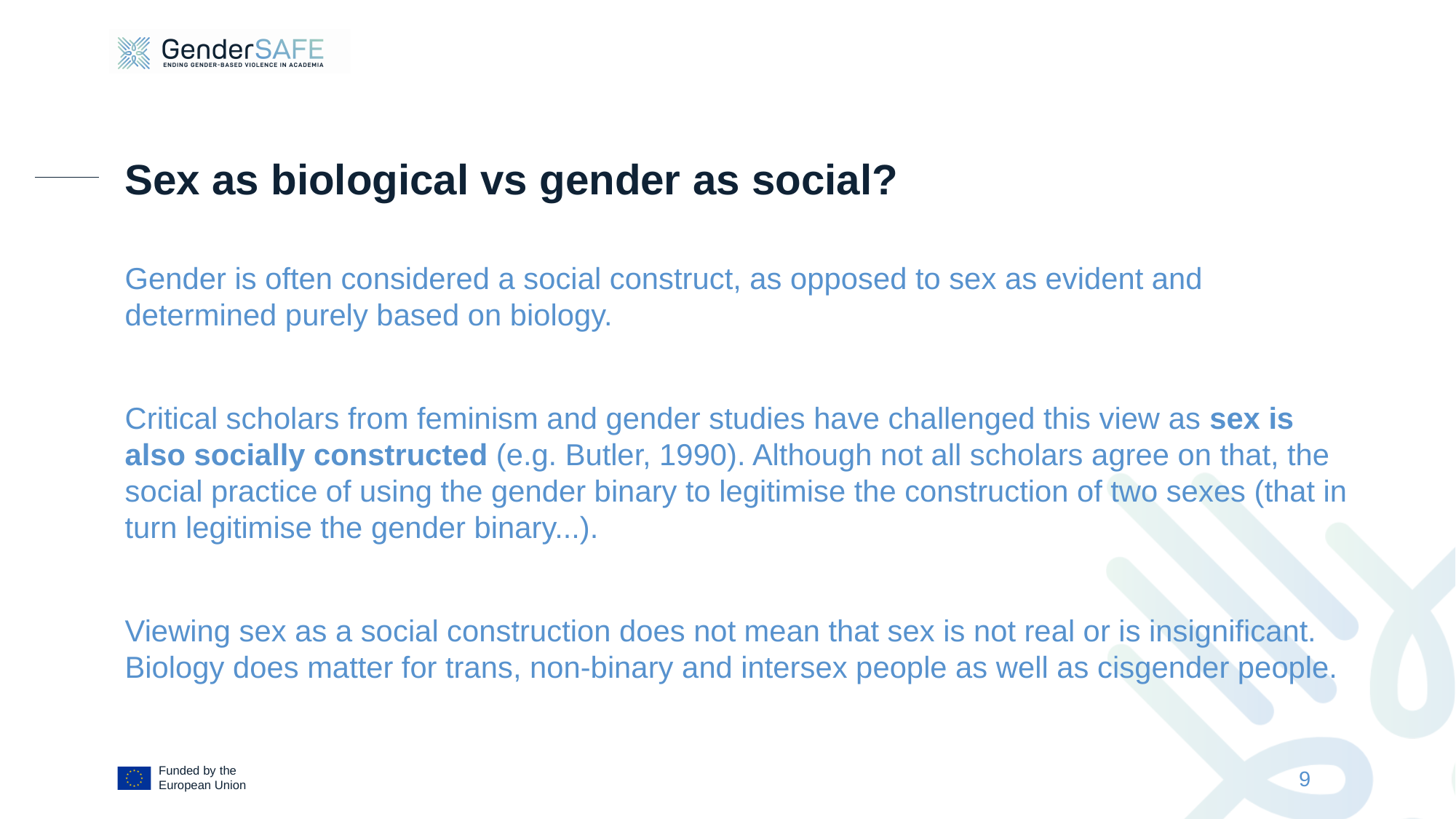

# Sex as biological vs gender as social?
Gender is often considered a social construct, as opposed to sex as evident and determined purely based on biology.

Critical scholars from feminism and gender studies have challenged this view as sex is also socially constructed (e.g. Butler, 1990). Although not all scholars agree on that, the social practice of using the gender binary to legitimise the construction of two sexes (that in turn legitimise the gender binary...).

Viewing sex as a social construction does not mean that sex is not real or is insignificant. Biology does matter for trans, non-binary and intersex people as well as cisgender people.
9